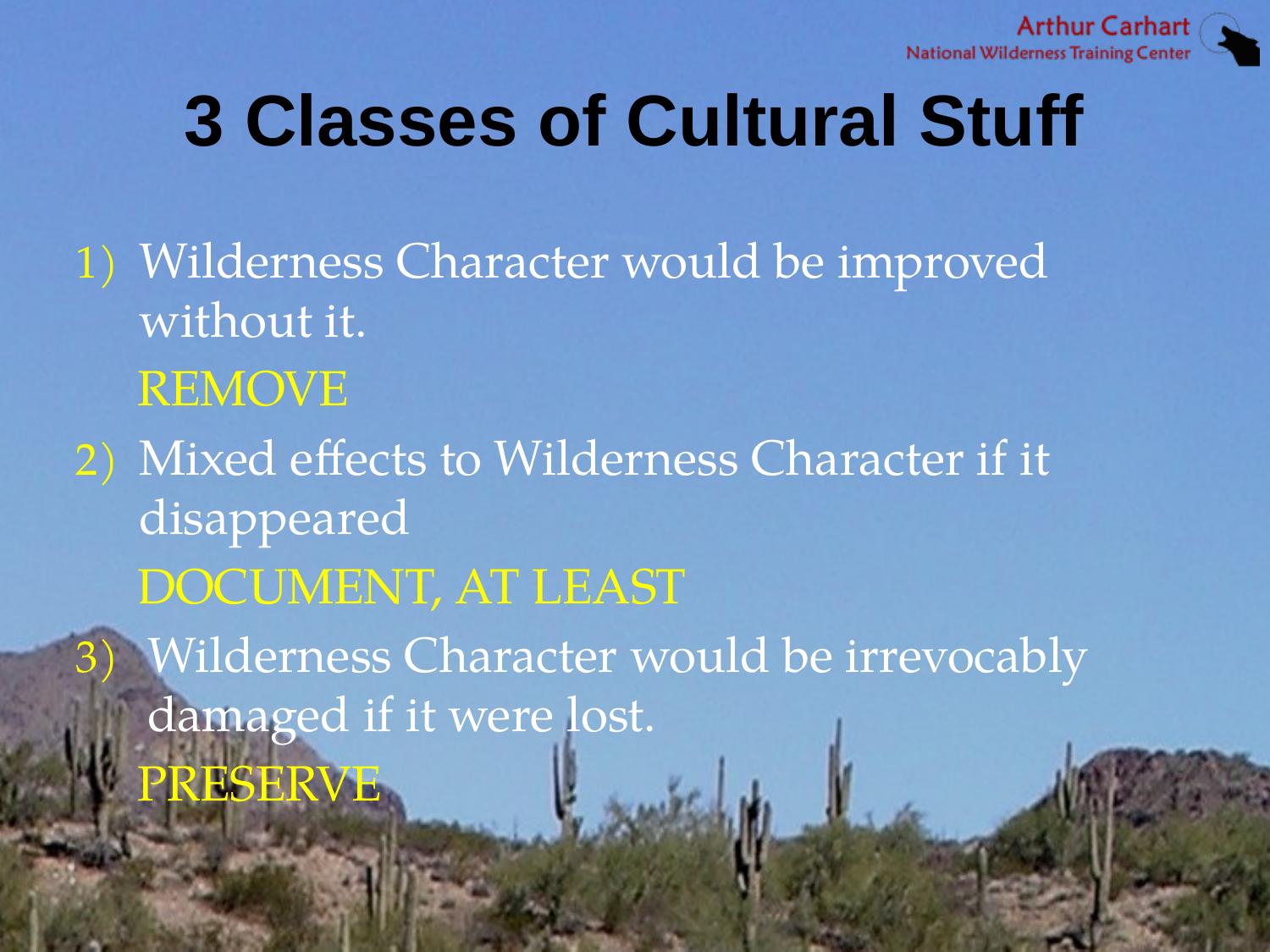

# 3 Classes of Cultural Stuff
Wilderness Character would be improved without it.
     REMOVE
Mixed effects to Wilderness Character if it disappeared
     DOCUMENT, AT LEAST
Wilderness Character would be irrevocably damaged if it were lost.
     PRESERVE